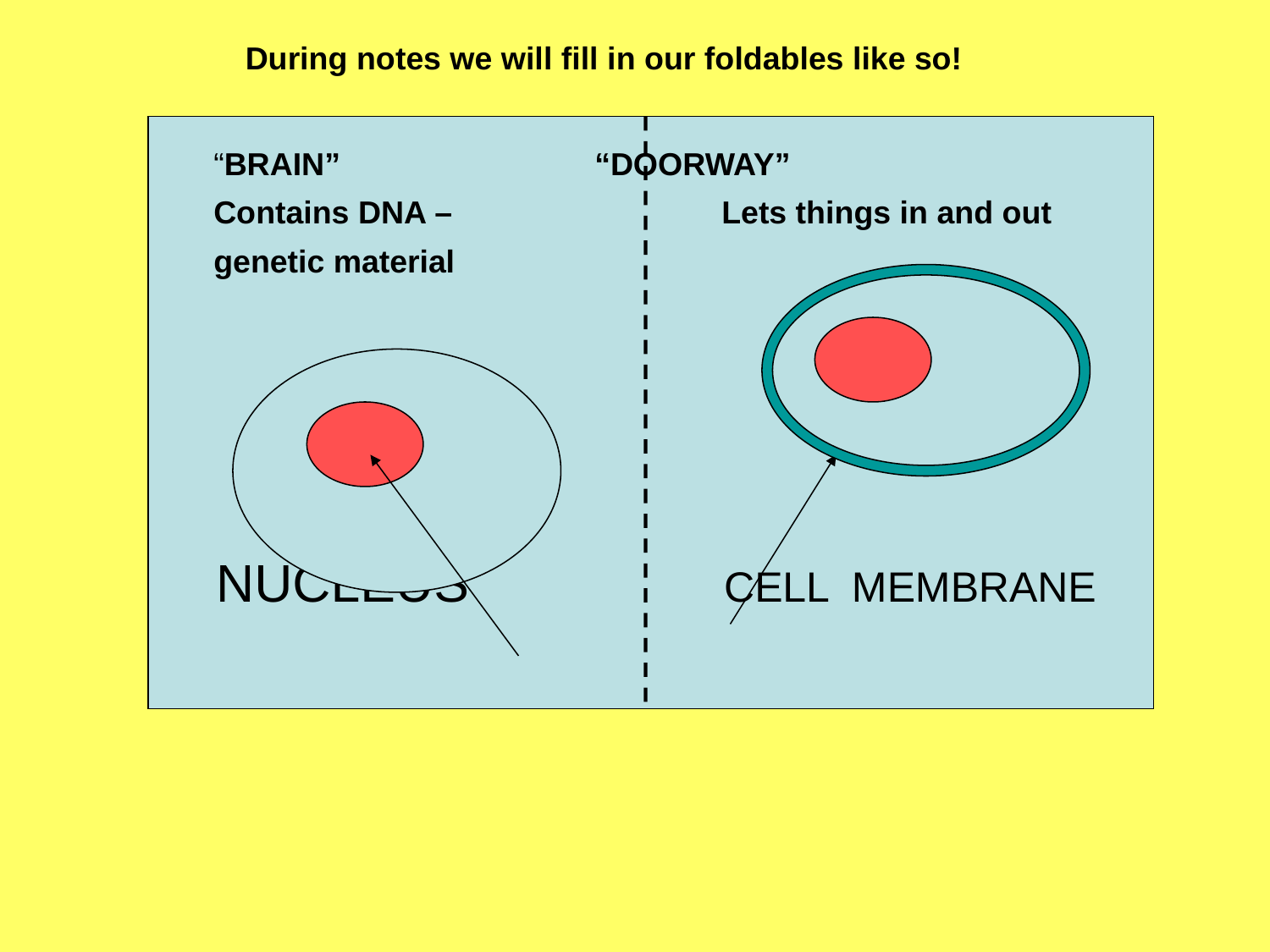

During notes we will fill in our foldables like so!

“BRAIN”			“DOORWAY”
Contains DNA – 			Lets things in and out
genetic material

NUCLEUS			CELL  MEMBRANE